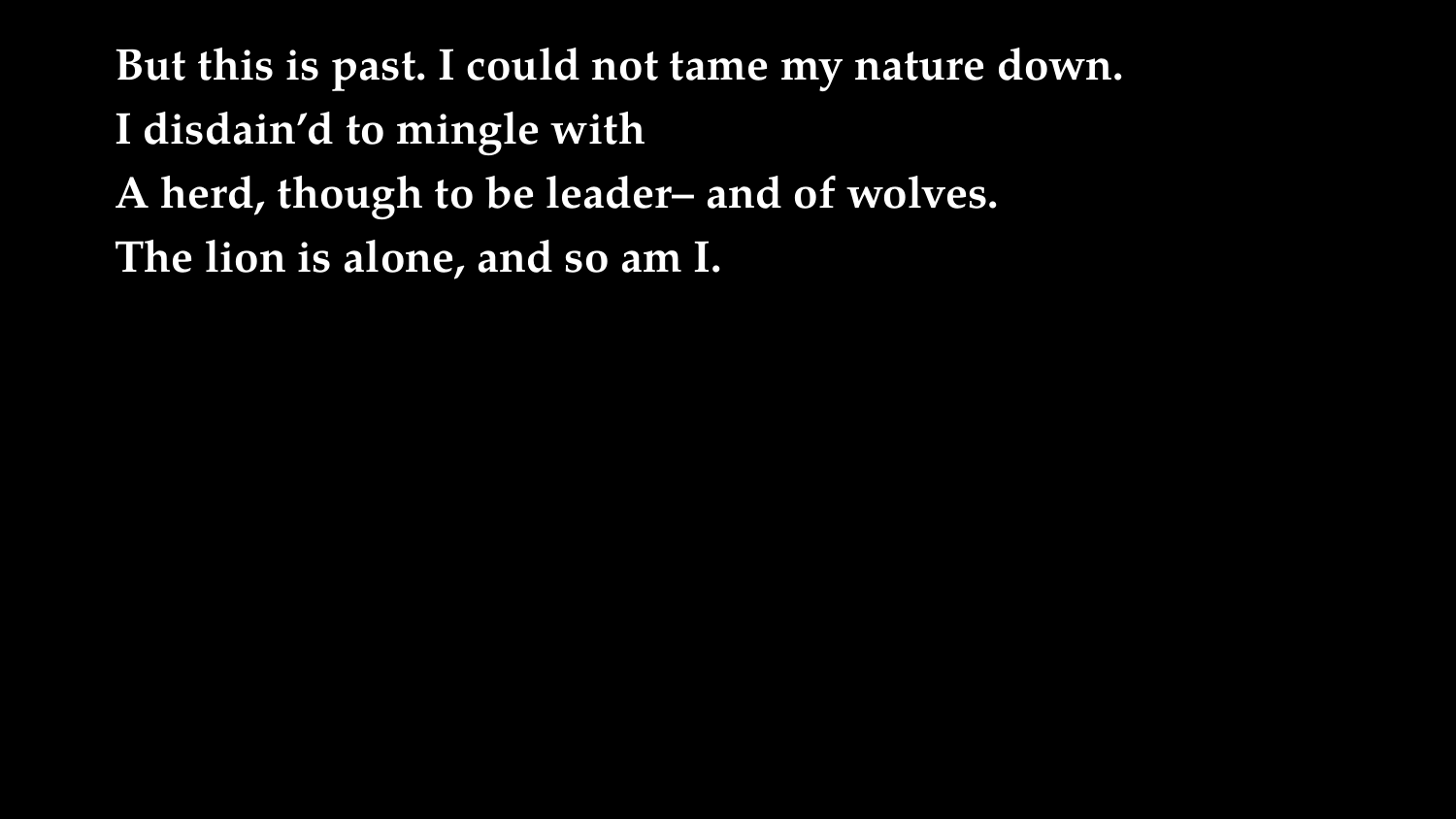

# But this is past. I could not tame my nature down. I disdain’d to mingle with A herd, though to be leader– and of wolves. The lion is alone, and so am I.